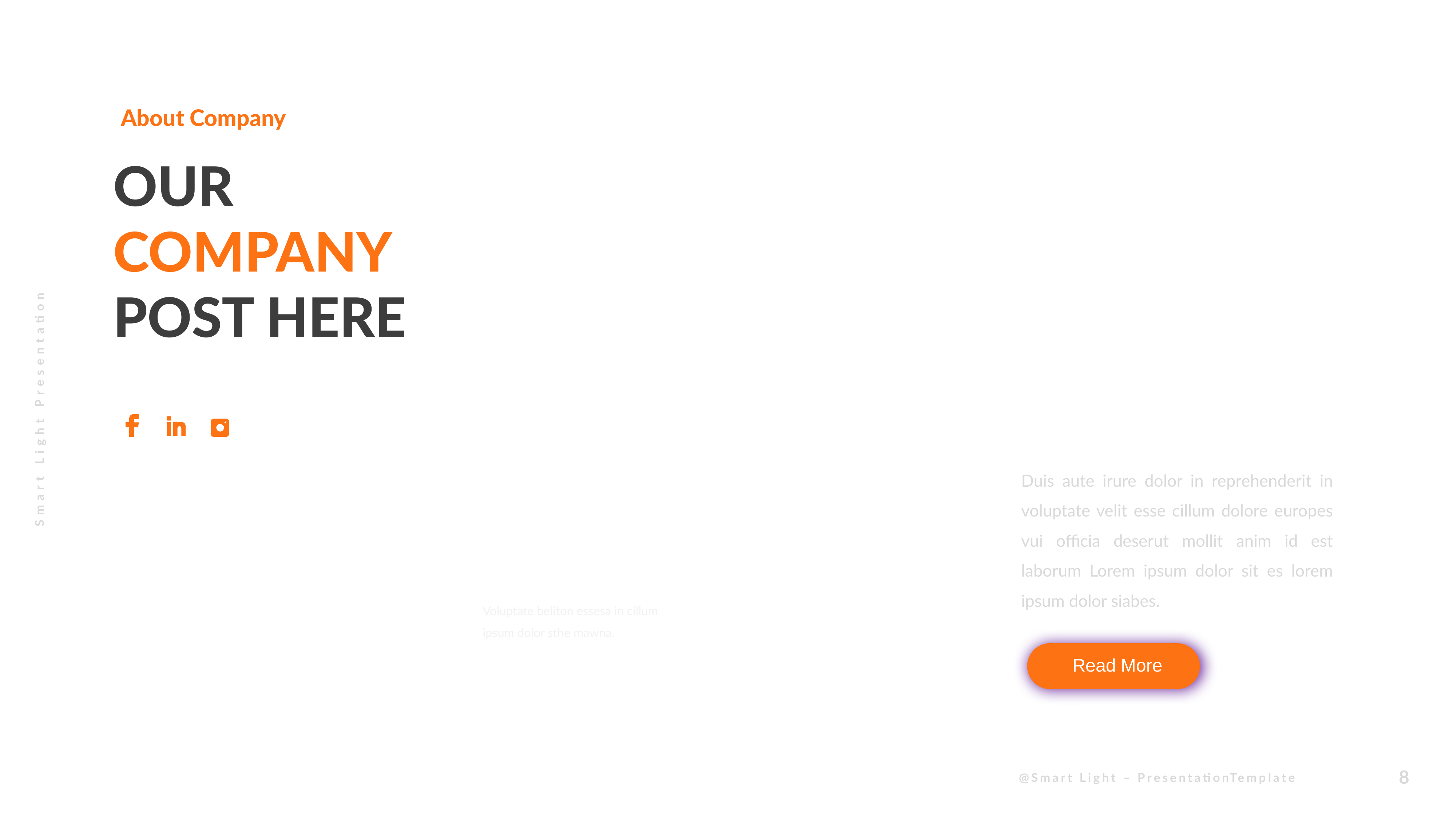

About Company
OUR COMPANY POST HERE

Duis aute irure dolor in reprehenderit in voluptate velit esse cillum dolore europes vui officia deserut mollit anim id est laborum Lorem ipsum dolor sit es lorem ipsum dolor siabes.
This Is Our Project
Voluptate beliton essesa in cillum ipsum dolor sthe mawna.

Read More